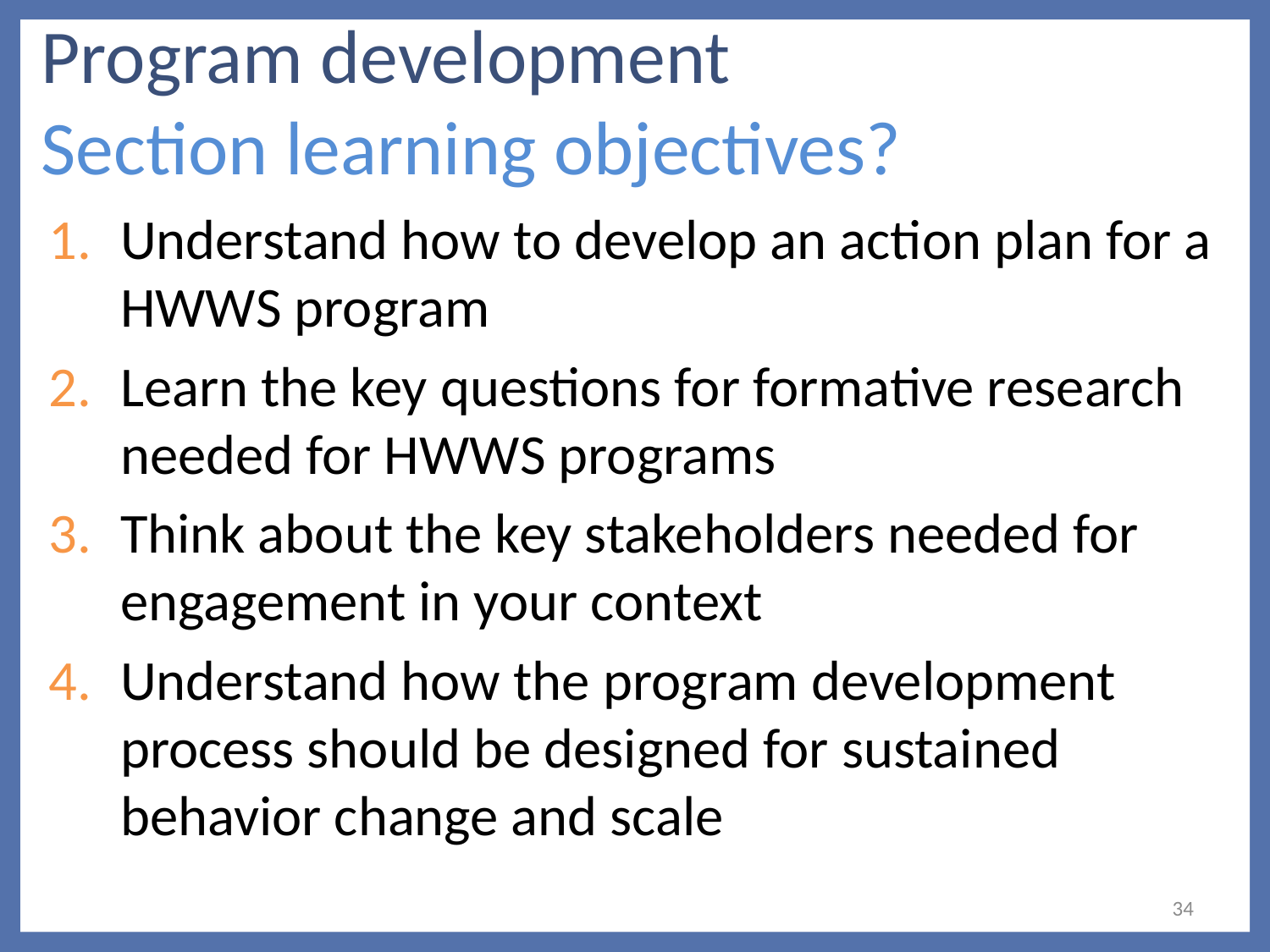

# Program development Section learning objectives?
Understand how to develop an action plan for a HWWS program
Learn the key questions for formative research needed for HWWS programs
Think about the key stakeholders needed for engagement in your context
Understand how the program development process should be designed for sustained behavior change and scale

34